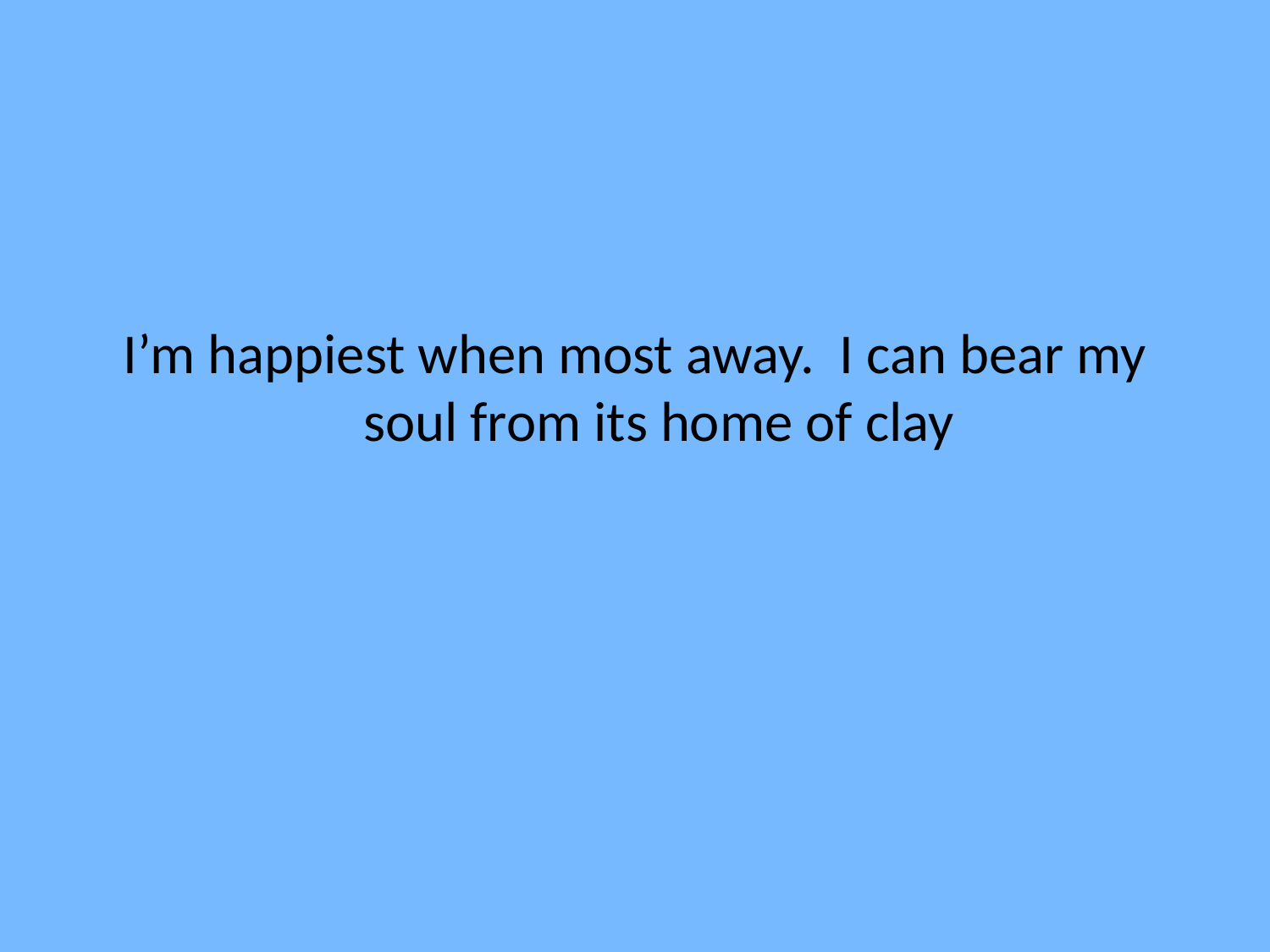

I’m happiest when most away.  I can bear my soul from its home of clay